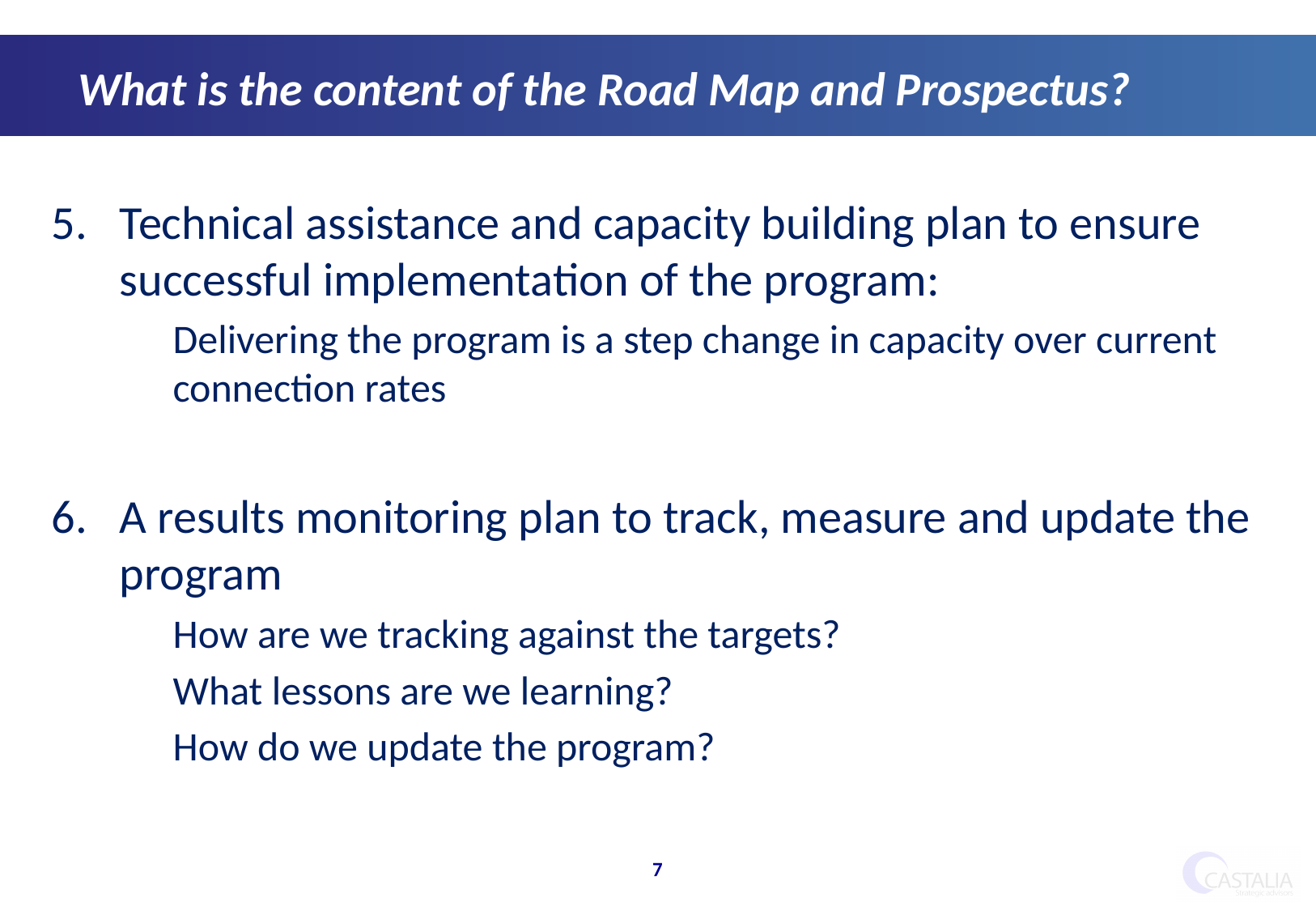

What is the content of the Road Map and Prospectus?

Technical assistance and capacity building plan to ensure successful implementation of the program:
Delivering the program is a step change in capacity over current connection rates

A results monitoring plan to track, measure and update the program
How are we tracking against the targets?
What lessons are we learning?
How do we update the program?
7